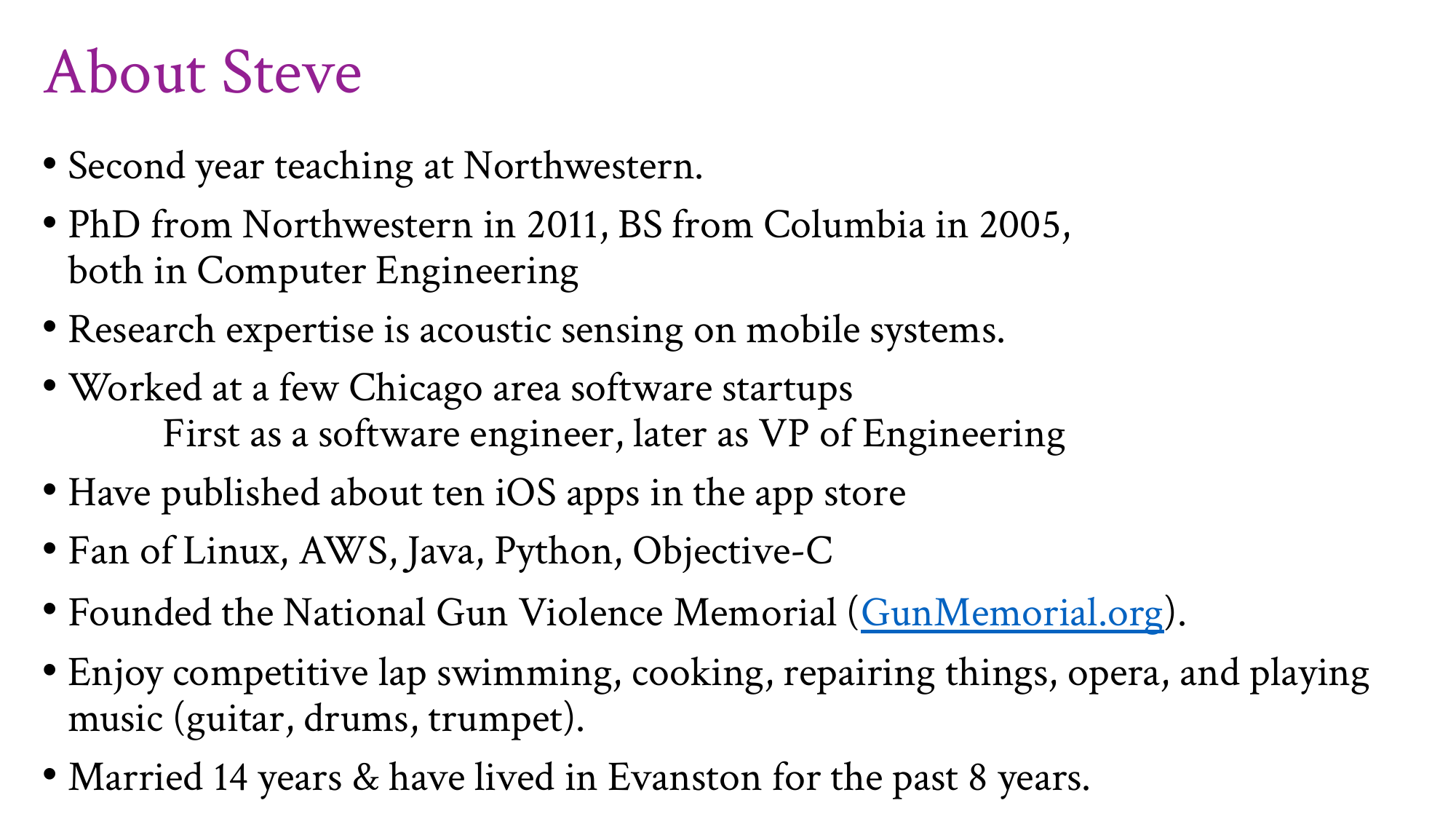

# About Steve
Second year teaching at Northwestern.
PhD from Northwestern in 2011, BS from Columbia in 2005,
both in Computer Engineering
Research expertise is acoustic sensing on mobile systems.
Worked at a few Chicago area software startups
	First as a software engineer, later as VP of Engineering
Have published about ten iOS apps in the app store
Fan of Linux, AWS, Java, Python, Objective-C
Founded the National Gun Violence Memorial (GunMemorial.org).
Enjoy competitive lap swimming, cooking, repairing things, opera, and playing music (guitar, drums, trumpet).
Married 14 years & have lived in Evanston for the past 8 years.